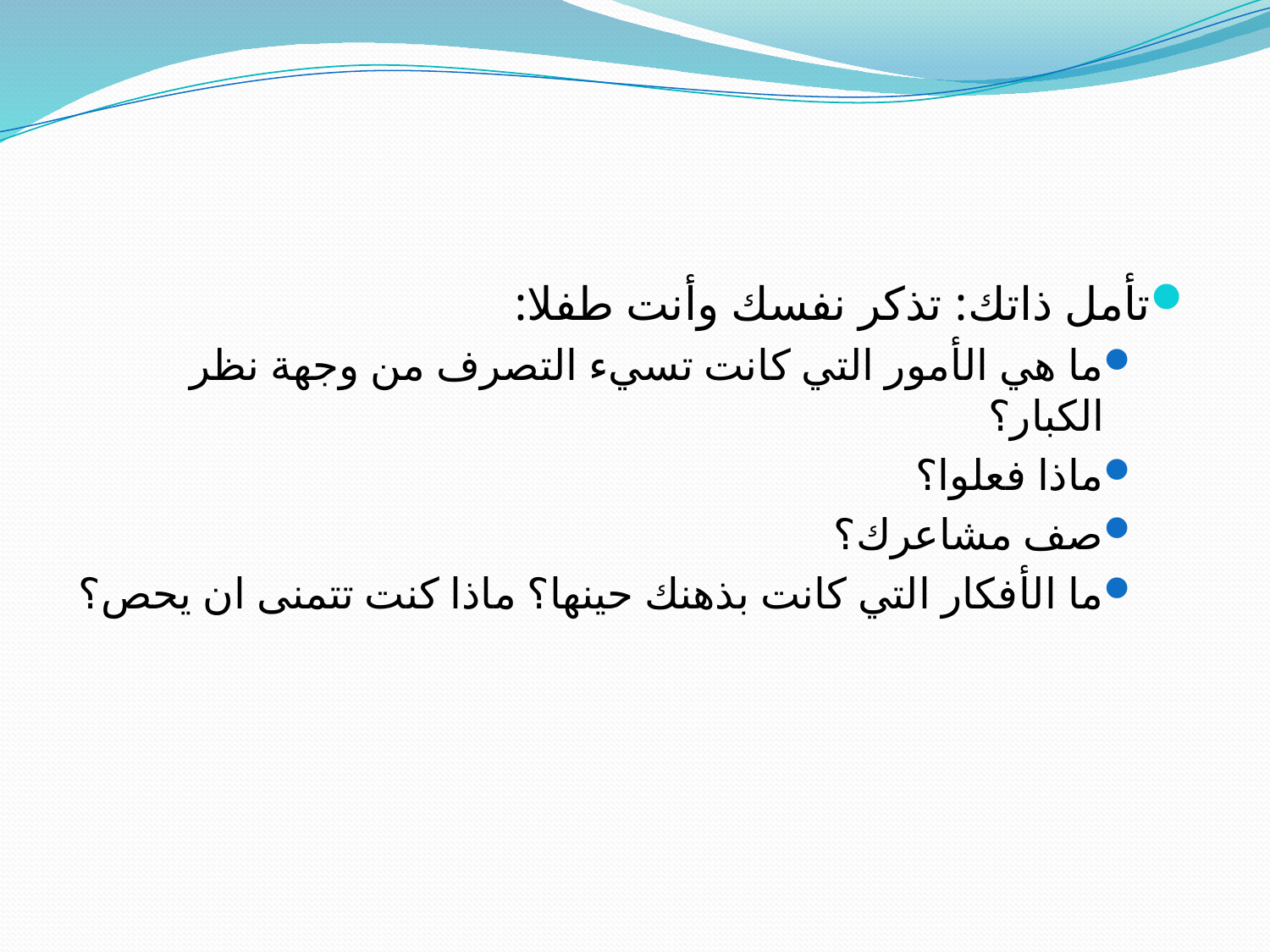

تأمل ذاتك: تذكر نفسك وأنت طفلا:
ما هي الأمور التي كانت تسيء التصرف من وجهة نظر الكبار؟
ماذا فعلوا؟
صف مشاعرك؟
ما الأفكار التي كانت بذهنك حينها؟ ماذا كنت تتمنى ان يحص؟